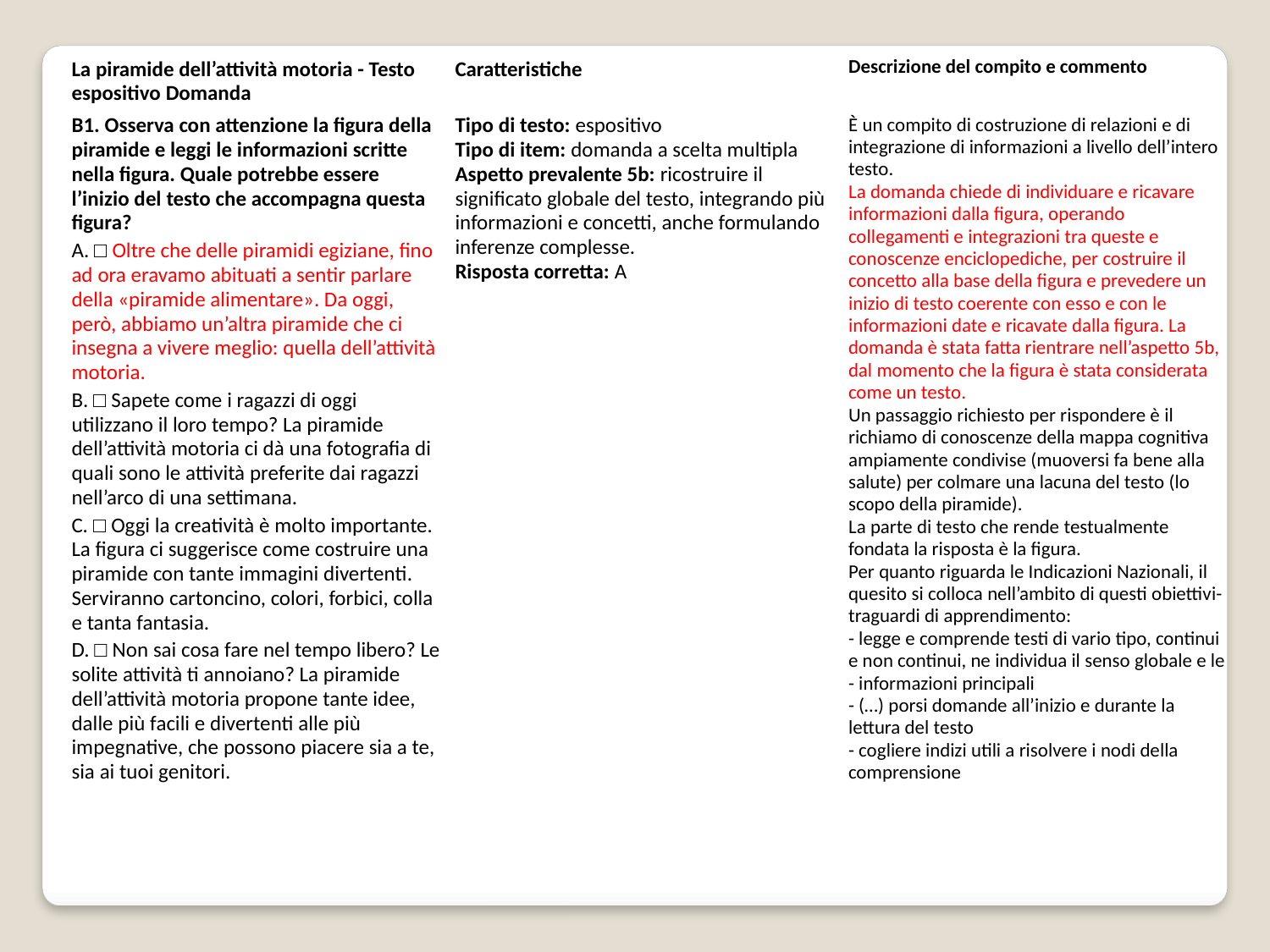

| La piramide dell’attività motoria - Testo espositivo Domanda | Caratteristiche | Descrizione del compito e commento |
| --- | --- | --- |
| B1. Osserva con attenzione la figura della piramide e leggi le informazioni scritte nella figura. Quale potrebbe essere l’inizio del testo che accompagna questa figura? A. □ Oltre che delle piramidi egiziane, fino ad ora eravamo abituati a sentir parlare della «piramide alimentare». Da oggi, però, abbiamo un’altra piramide che ci insegna a vivere meglio: quella dell’attività motoria. B. □ Sapete come i ragazzi di oggi utilizzano il loro tempo? La piramide dell’attività motoria ci dà una fotografia di quali sono le attività preferite dai ragazzi nell’arco di una settimana. C. □ Oggi la creatività è molto importante. La figura ci suggerisce come costruire una piramide con tante immagini divertenti. Serviranno cartoncino, colori, forbici, colla e tanta fantasia. D. □ Non sai cosa fare nel tempo libero? Le solite attività ti annoiano? La piramide dell’attività motoria propone tante idee, dalle più facili e divertenti alle più impegnative, che possono piacere sia a te, sia ai tuoi genitori. | Tipo di testo: espositivo Tipo di item: domanda a scelta multipla Aspetto prevalente 5b: ricostruire il significato globale del testo, integrando più informazioni e concetti, anche formulando inferenze complesse. Risposta corretta: A | È un compito di costruzione di relazioni e di integrazione di informazioni a livello dell’intero testo. La domanda chiede di individuare e ricavare informazioni dalla figura, operando collegamenti e integrazioni tra queste e conoscenze enciclopediche, per costruire il concetto alla base della figura e prevedere un inizio di testo coerente con esso e con le informazioni date e ricavate dalla figura. La domanda è stata fatta rientrare nell’aspetto 5b, dal momento che la figura è stata considerata come un testo. Un passaggio richiesto per rispondere è il richiamo di conoscenze della mappa cognitiva ampiamente condivise (muoversi fa bene alla salute) per colmare una lacuna del testo (lo scopo della piramide). La parte di testo che rende testualmente fondata la risposta è la figura. Per quanto riguarda le Indicazioni Nazionali, il quesito si colloca nell’ambito di questi obiettivi-traguardi di apprendimento: - legge e comprende testi di vario tipo, continui e non continui, ne individua il senso globale e le - informazioni principali - (…) porsi domande all’inizio e durante la lettura del testo - cogliere indizi utili a risolvere i nodi della comprensione |